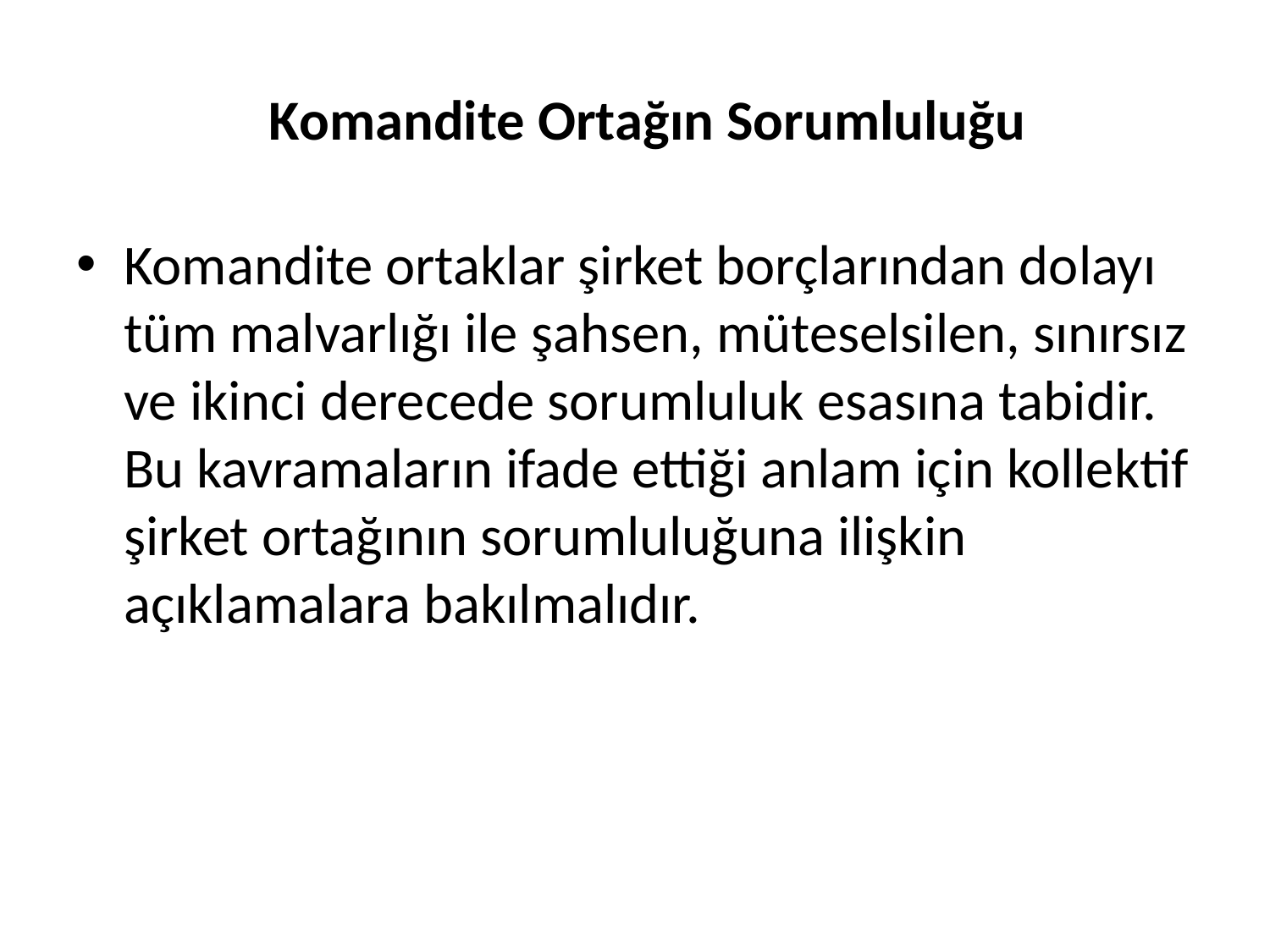

# Komandite Ortağın Sorumluluğu
Komandite ortaklar şirket borçlarından dolayı tüm malvarlığı ile şahsen, müteselsilen, sınırsız ve ikinci derecede sorumluluk esasına tabidir. Bu kavramaların ifade ettiği anlam için kollektif şirket ortağının sorumluluğuna ilişkin açıklamalara bakılmalıdır.